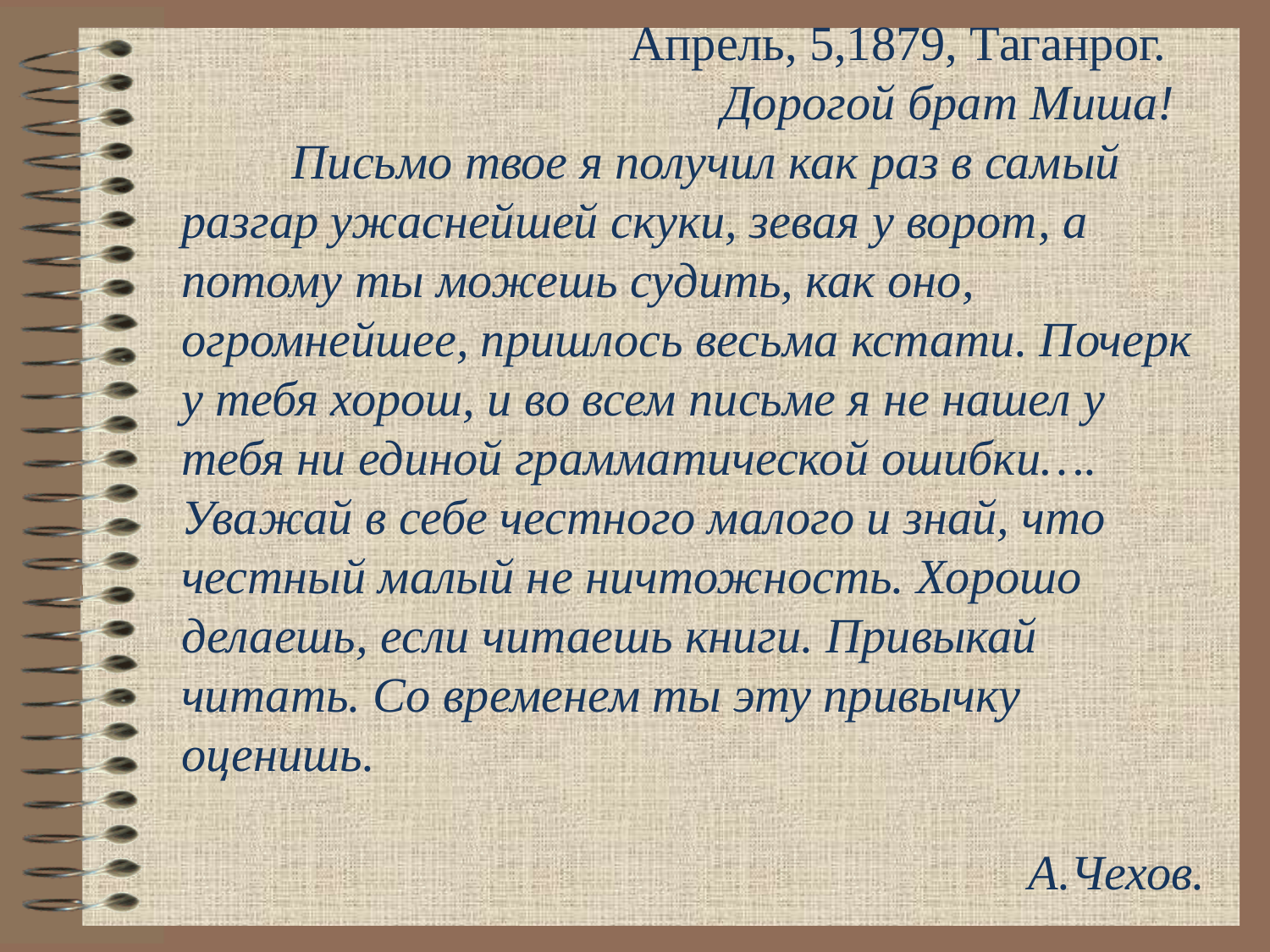

Апрель, 5,1879, Таганрог.
                                            Дорогой брат Миша!
         Письмо твое я получил как раз в самый разгар ужаснейшей скуки, зевая у ворот, а потому ты можешь судить, как оно, огромнейшее, пришлось весьма кстати. Почерк у тебя хорош, и во всем письме я не нашел у тебя ни единой грамматической ошибки…. Уважай в себе честного малого и знай, что честный малый не ничтожность. Хорошо делаешь, если читаешь книги. Привыкай читать. Со временем ты эту привычку оценишь.
                                                                     А.Чехов.